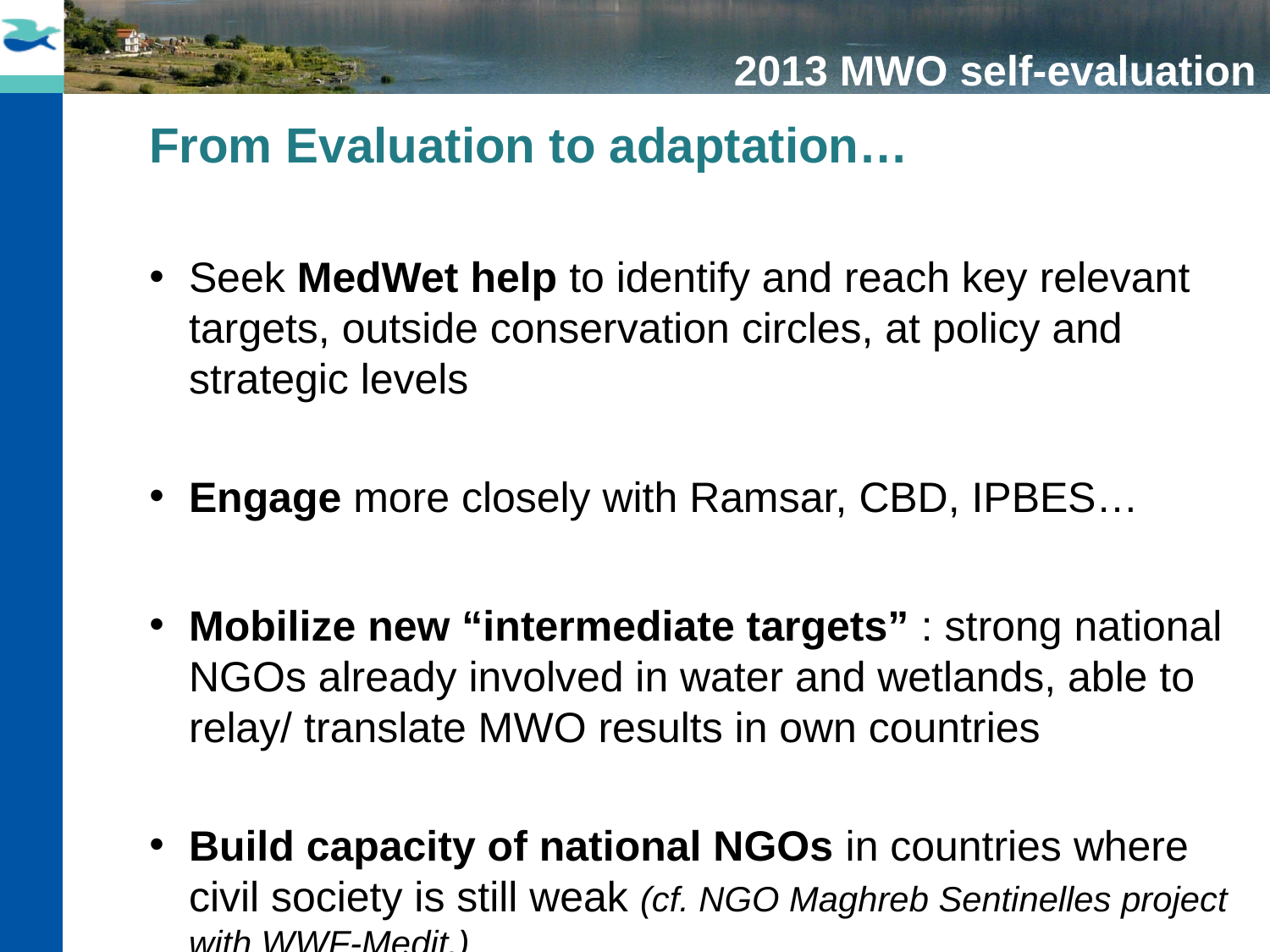

2013 MWO self-evaluation
From Evaluation to adaptation…

Seek MedWet help to identify and reach key relevant targets, outside conservation circles, at policy and strategic levels

Engage more closely with Ramsar, CBD, IPBES…

Mobilize new “intermediate targets” : strong national NGOs already involved in water and wetlands, able to relay/ translate MWO results in own countries

Build capacity of national NGOs in countries where civil society is still weak (cf. NGO Maghreb Sentinelles project with WWF-Medit.)